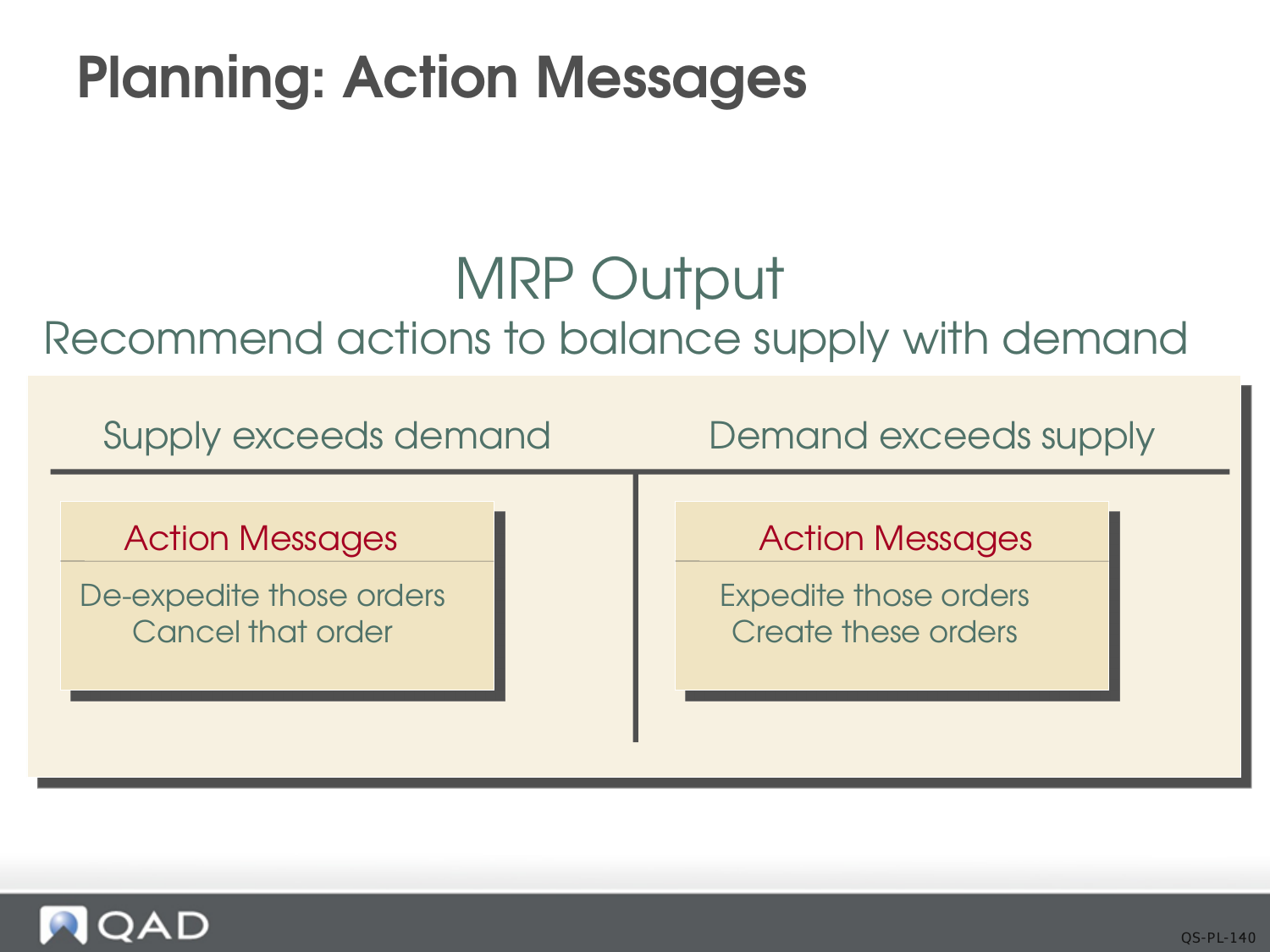

# Planning: Action Messages
MRP Output
Recommend actions to balance supply with demand

Supply exceeds demand
Demand exceeds supply

Action Messages
Action Messages

De-expedite those orders
Cancel that order
Expedite those orders
Create these orders
QS-PL-140